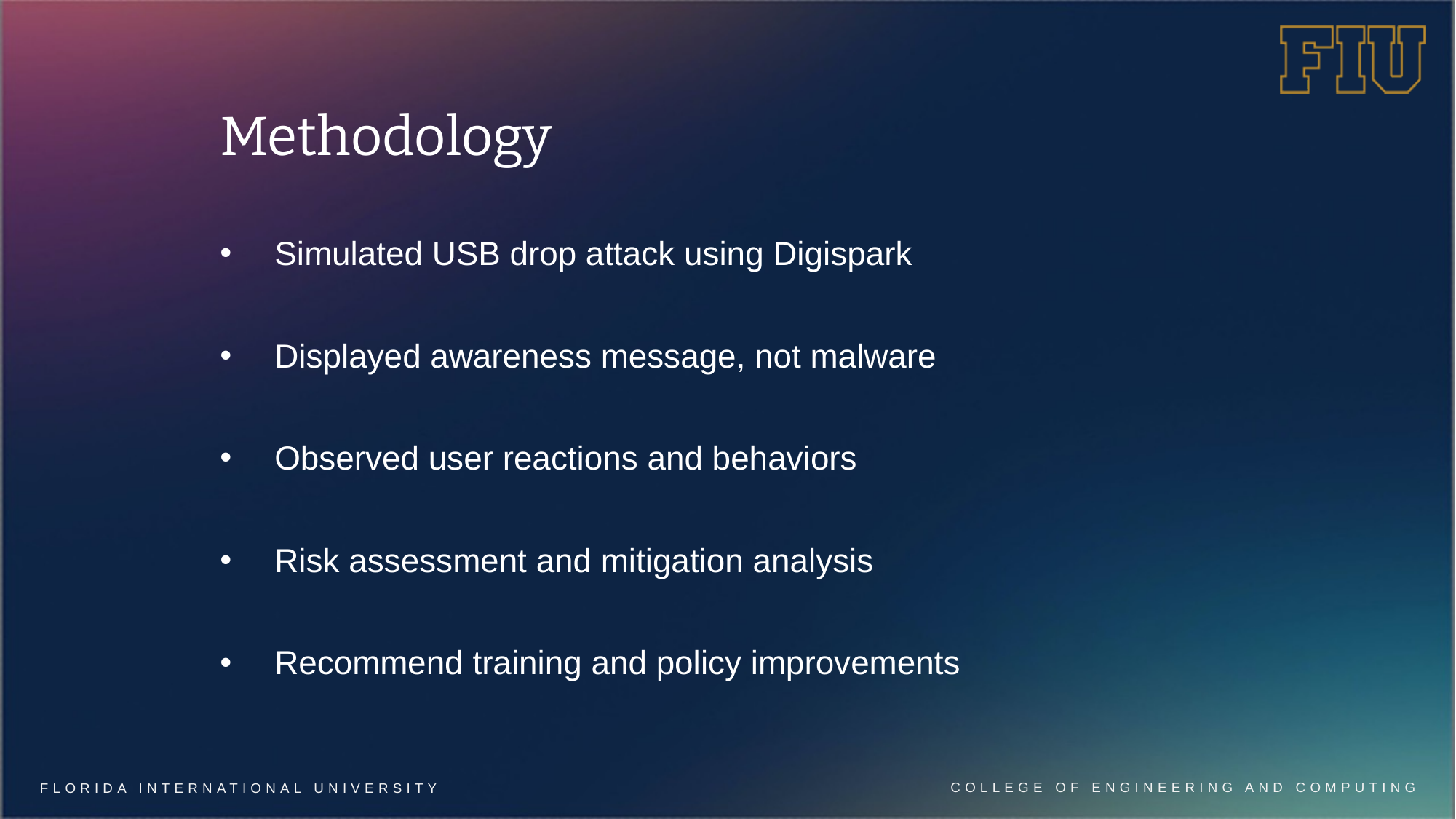

# Methodology
Simulated USB drop attack using Digispark

Displayed awareness message, not malware

Observed user reactions and behaviors

Risk assessment and mitigation analysis

Recommend training and policy improvements